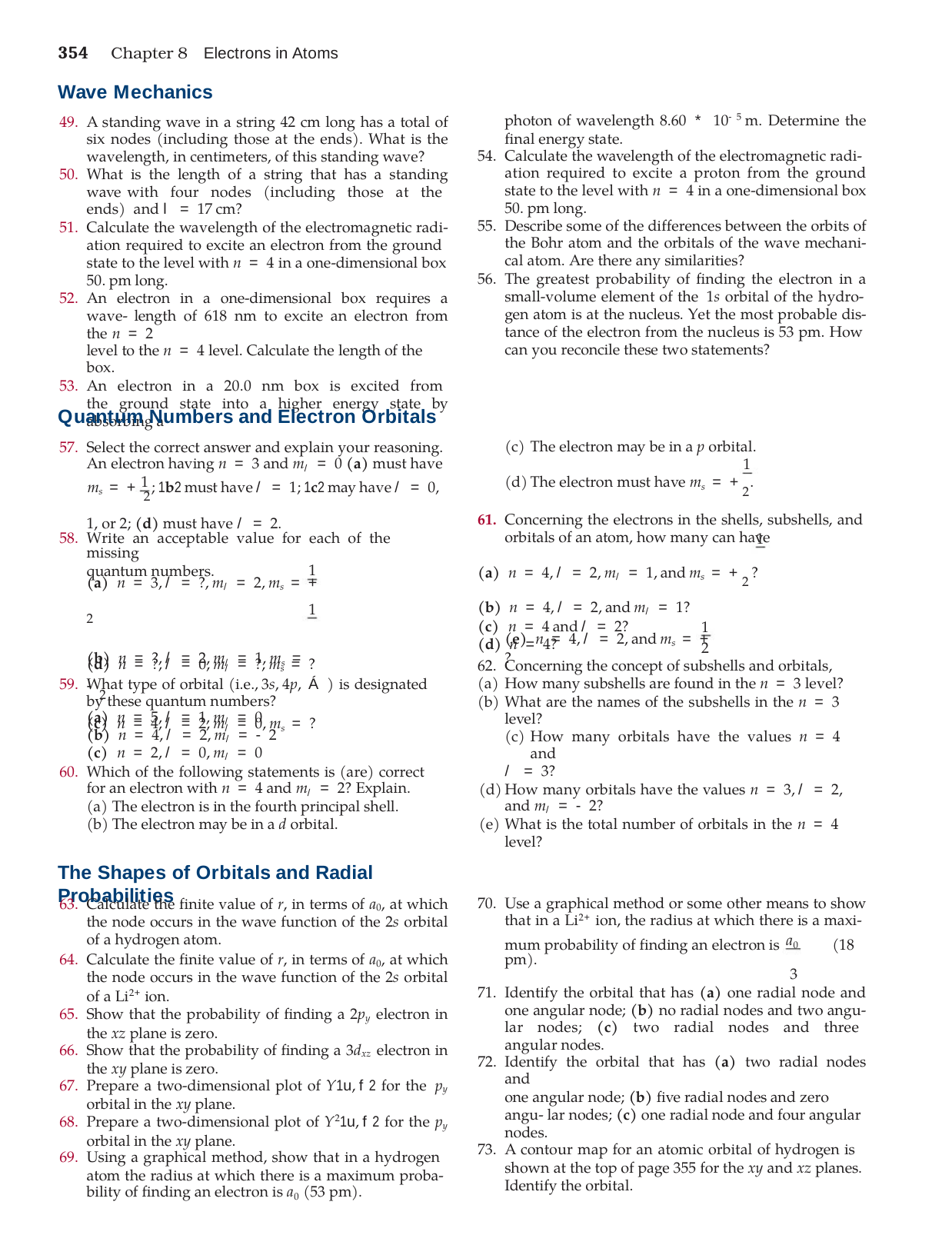

354	Chapter 8	Electrons in Atoms

Wave Mechanics
A standing wave in a string 42 cm long has a total of six nodes (including those at the ends). What is the wavelength, in centimeters, of this standing wave?
What is the length of a string that has a standing wave with  four  nodes  (including  those  at  the  ends)  and l  =  17 cm?
Calculate the wavelength of the electromagnetic radi- ation required to excite an electron from the ground
state to the level with n  =  4 in a one-dimensional box 50. pm long.
An electron in a one-dimensional box requires a wave- length of 618 nm to excite an electron from the n  =  2
level to the n  =  4 level. Calculate the length of the box.
An  electron  in  a  20.0  nm  box  is  excited  from  the ground state into a higher energy state by absorbing a
photon of wavelength 8.60  *  10-5 m. Determine the final energy state.
Calculate the wavelength of the electromagnetic radi-
ation required to excite a proton from the ground state to the level with n  =  4 in a one-dimensional box 50. pm long.
Describe some of the differences between the orbits of the Bohr atom and the orbitals of the wave mechani- cal atom. Are there any similarities?
The greatest probability of finding the electron in a small-volume element of the  1s orbital of the hydro-
gen atom is at the nucleus. Yet the most probable dis- tance of the electron from the nucleus is 53 pm. How
can you reconcile these two statements?
Quantum Numbers and Electron Orbitals
Select the correct answer and explain your reasoning. An electron having n  =  3 and m/  =  0 (a) must have
ms  =  +   2; 1b2 must have /  =  1; 1c2 may have /  =  0, 1, or 2; (d) must have /  =  2.
Write  an  acceptable  value  for  each  of  the  missing
quantum numbers.
The electron may be in a p orbital.
The electron must have ms  =  + 2.
61.  Concerning the electrons in the shells, subshells, and orbitals of an atom, how many can have
(a)  n  =  4, /  =  2, m/  =  1, and ms  =  + 2 ?
(b)  n  =  4, /  =  2, and m/  =  1?
(c)  n  =  4 and /  =  2?
(d)  n  =  4?
1
1
1
1
(a)  n  =  3, /  =  ?, m/  =  2, ms  =  + 2
(b)  n  =  ?, /  =  2, m/  =  1, ms  =  - 2
(c)  n  =  4, /  =  2, m/  =  0, ms  =  ?
1
1
(e)  n  =  4, /  =  2, and ms  =  +   ?
2
Concerning the concept of subshells and orbitals,
How many subshells are found in the n  =  3 level?
What are the names of the subshells in the n  =  3 level?
How  many  orbitals  have  the  values  n  =  4  and
/  =  3?
How many orbitals have the values n  =  3, /  =  2, and m/  =  - 2?
What is the total number of orbitals in the n  =  4 level?
(d)  n  =  ?, /  =  0, m/  =  ?, ms  =  ?
What type of orbital (i.e., 3s, 4p,  Á ) is designated by these quantum numbers?
(a)  n  =  5, /  =  1, m/  =  0
(b)  n  =  4, /  =  2, m/  =  - 2
(c)  n  =  2, /  =  0, m/  =  0
Which of the following statements is (are) correct for an electron with n  =  4 and m/  =  2? Explain.
The electron is in the fourth principal shell.
The electron may be in a d orbital.
The Shapes of Orbitals and Radial Probabilities
Calculate the finite value of r, in terms of a0, at which the node occurs in the wave function of the 2s orbital of a hydrogen atom.
Calculate the finite value of r, in terms of a0, at which the node occurs in the wave function of the 2s orbital of a Li2+ ion.
Show that the probability of finding a 2py  electron in the xz plane is zero.
Show that the probability of finding a 3dxz  electron in the xy plane is zero.
Prepare a two-dimensional plot of Y1u, f2 for the  py orbital in the xy plane.
Prepare a two-dimensional plot of Y21u, f2 for the py orbital in the xy plane.
Using a graphical method, show that in a hydrogen
atom the radius at which there is a maximum proba- bility of finding an electron is a0 (53 pm).
Use a graphical method or some other means to show that in a Li2+  ion, the radius at which there is a maxi-
mum probability of finding an electron is 	(18 pm).
3
Identify the orbital that has (a) one radial node and one angular node; (b) no radial nodes and two angu- lar  nodes;  (c)  two  radial  nodes  and  three  angular nodes.
Identify the orbital that has (a) two radial nodes and
one angular node; (b) five radial nodes and zero angu- lar nodes; (c) one radial node and four angular nodes.
A contour map for an atomic orbital of hydrogen is
shown at the top of page 355 for the xy and xz planes. Identify the orbital.
a0